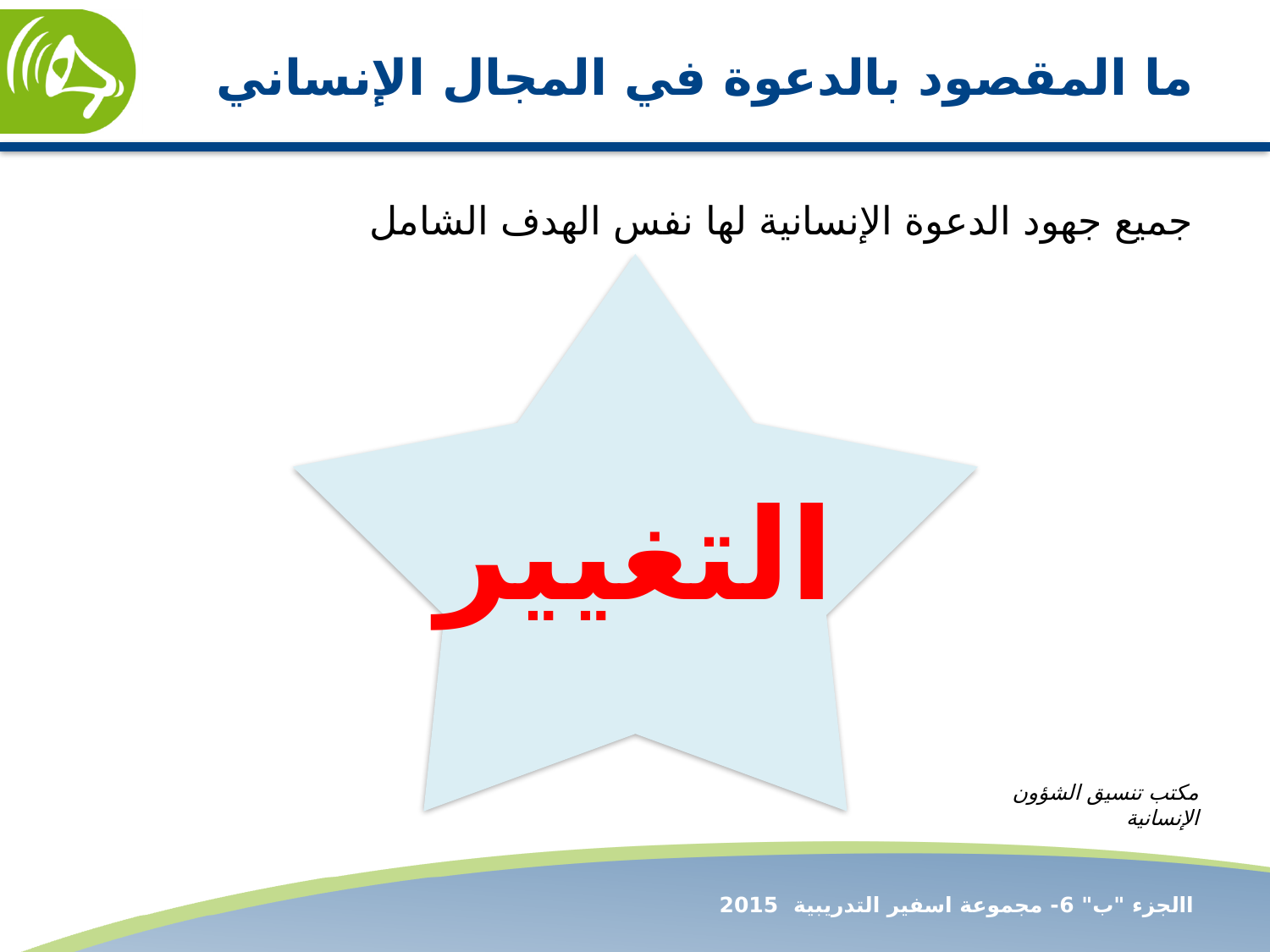

# ما المقصود بالدعوة في المجال الإنساني
جميع جهود الدعوة الإنسانية لها نفس الهدف الشامل

التغيير
مكتب تنسيق الشؤون الإنسانية
االجزء "ب" 6- مجموعة اسفير التدريبية  2015